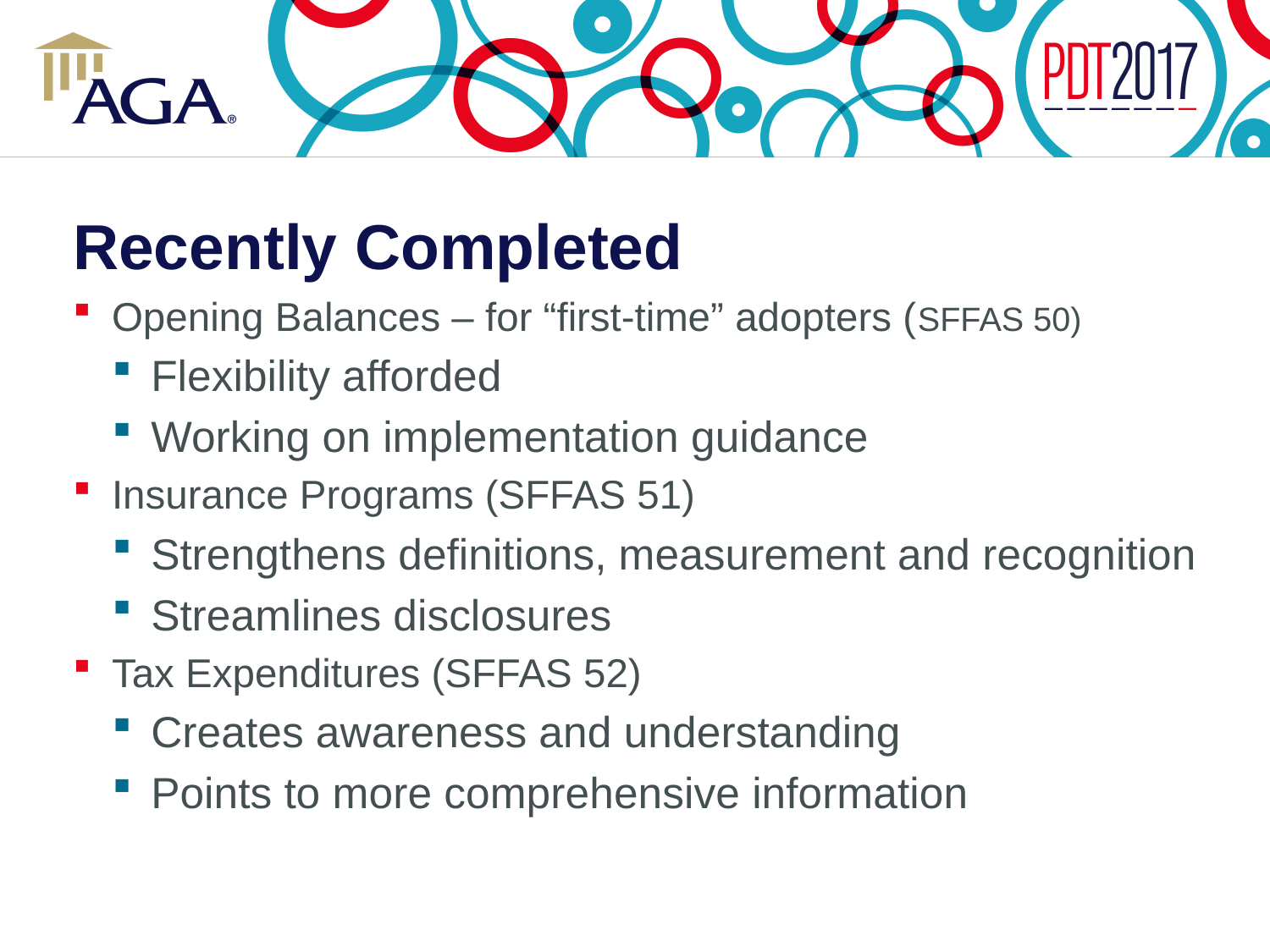

# Recently Completed
Opening Balances – for “first-time” adopters (SFFAS 50)
Flexibility afforded
Working on implementation guidance
Insurance Programs (SFFAS 51)
Strengthens definitions, measurement and recognition
Streamlines disclosures
Tax Expenditures (SFFAS 52)
Creates awareness and understanding
Points to more comprehensive information